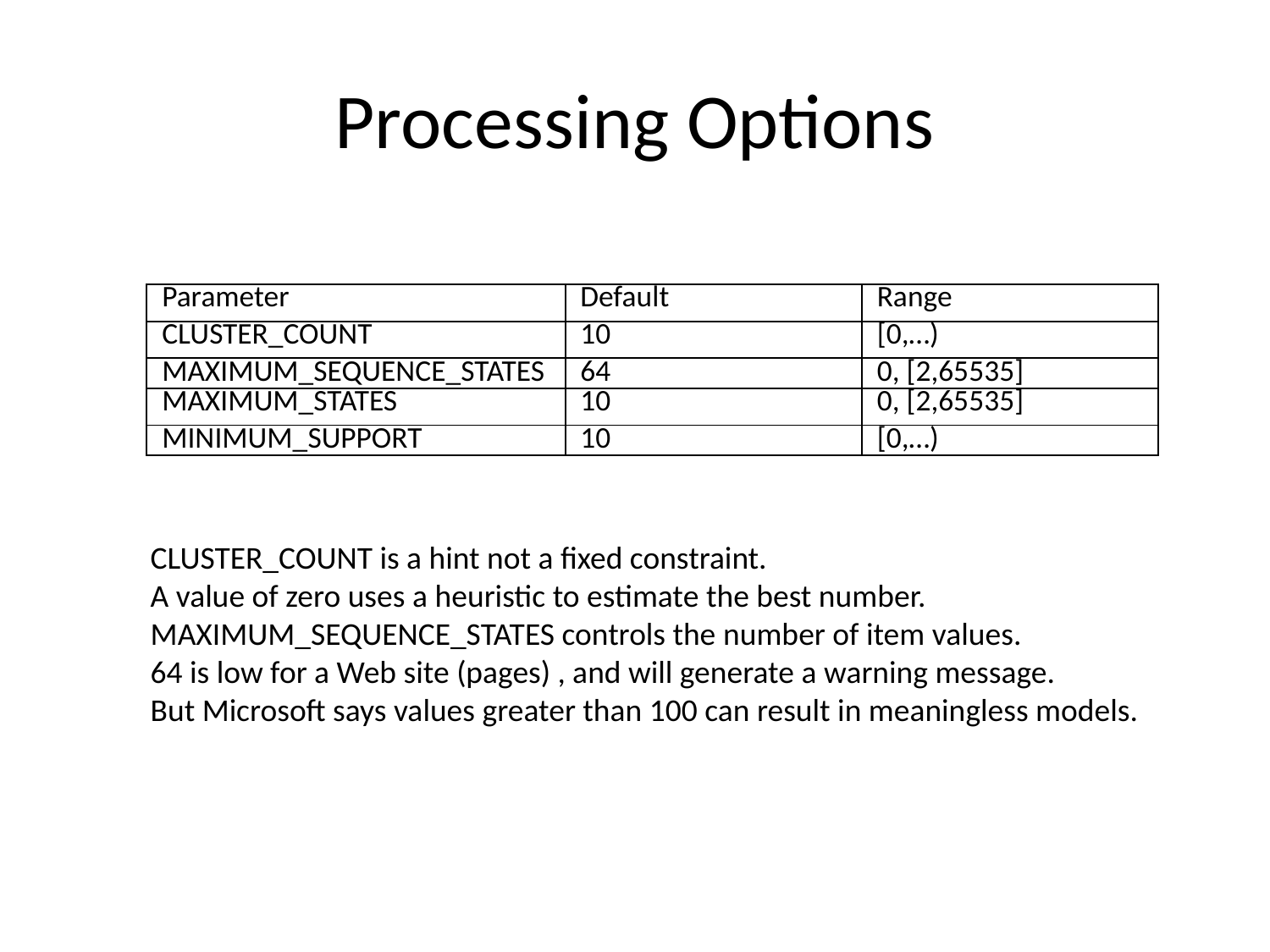

# Processing Options
| Parameter | Default | Range |
| --- | --- | --- |
| CLUSTER\_COUNT | 10 | [0,…) |
| MAXIMUM\_SEQUENCE\_STATES | 64 | 0, [2,65535] |
| MAXIMUM\_STATES | 10 | 0, [2,65535] |
| MINIMUM\_SUPPORT | 10 | [0,…) |
CLUSTER_COUNT is a hint not a fixed constraint.
A value of zero uses a heuristic to estimate the best number.
MAXIMUM_SEQUENCE_STATES controls the number of item values.
64 is low for a Web site (pages) , and will generate a warning message.
But Microsoft says values greater than 100 can result in meaningless models.